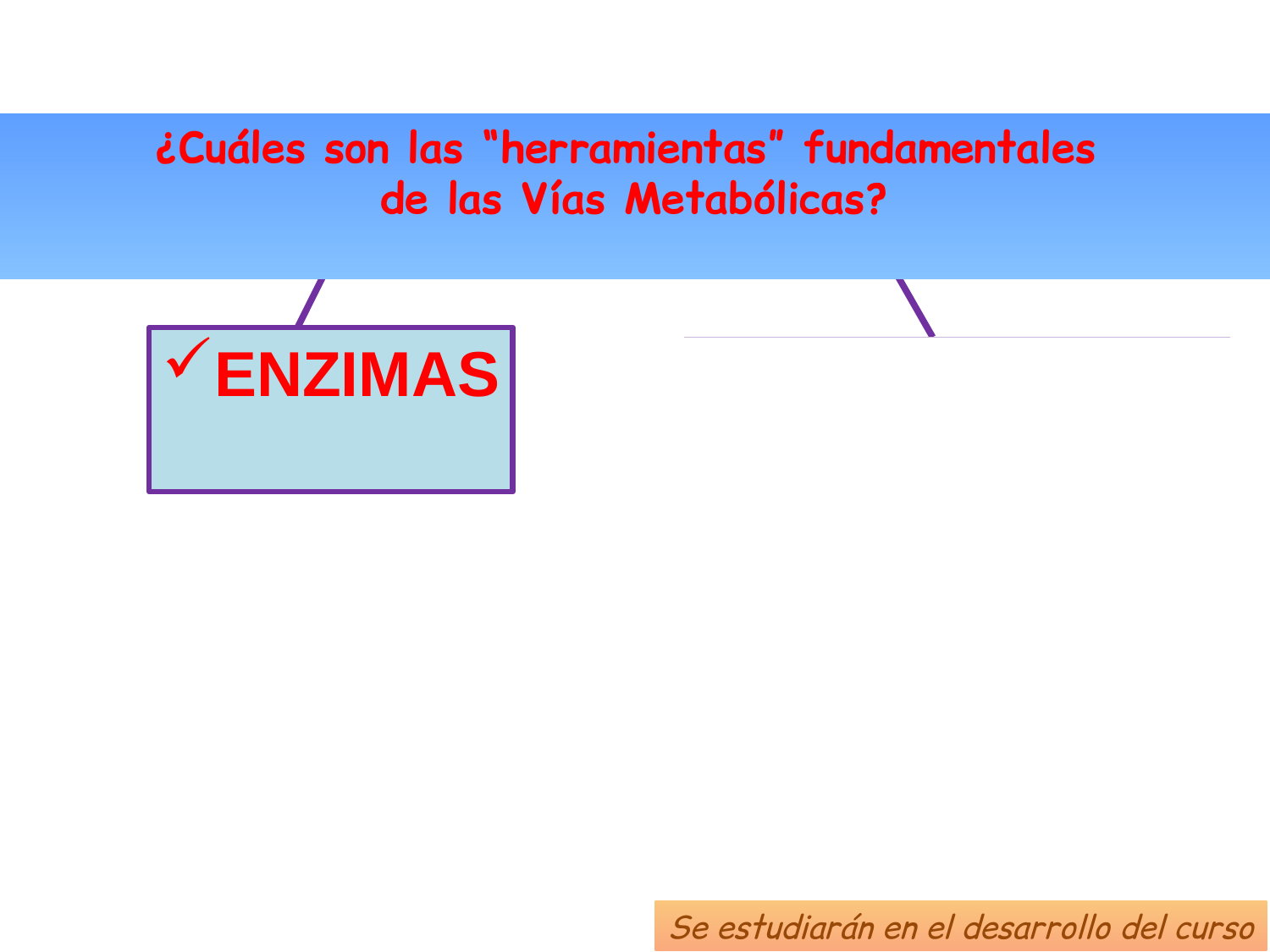

¿Cuáles son las “herramientas” fundamentales
de las Vías Metabólicas?

ENZIMAS

Sustancias que colaboran con las Enzimas

VITAMINAS
MINERALES
OLIGOELEMENTOS
Se estudiarán en el desarrollo del curso